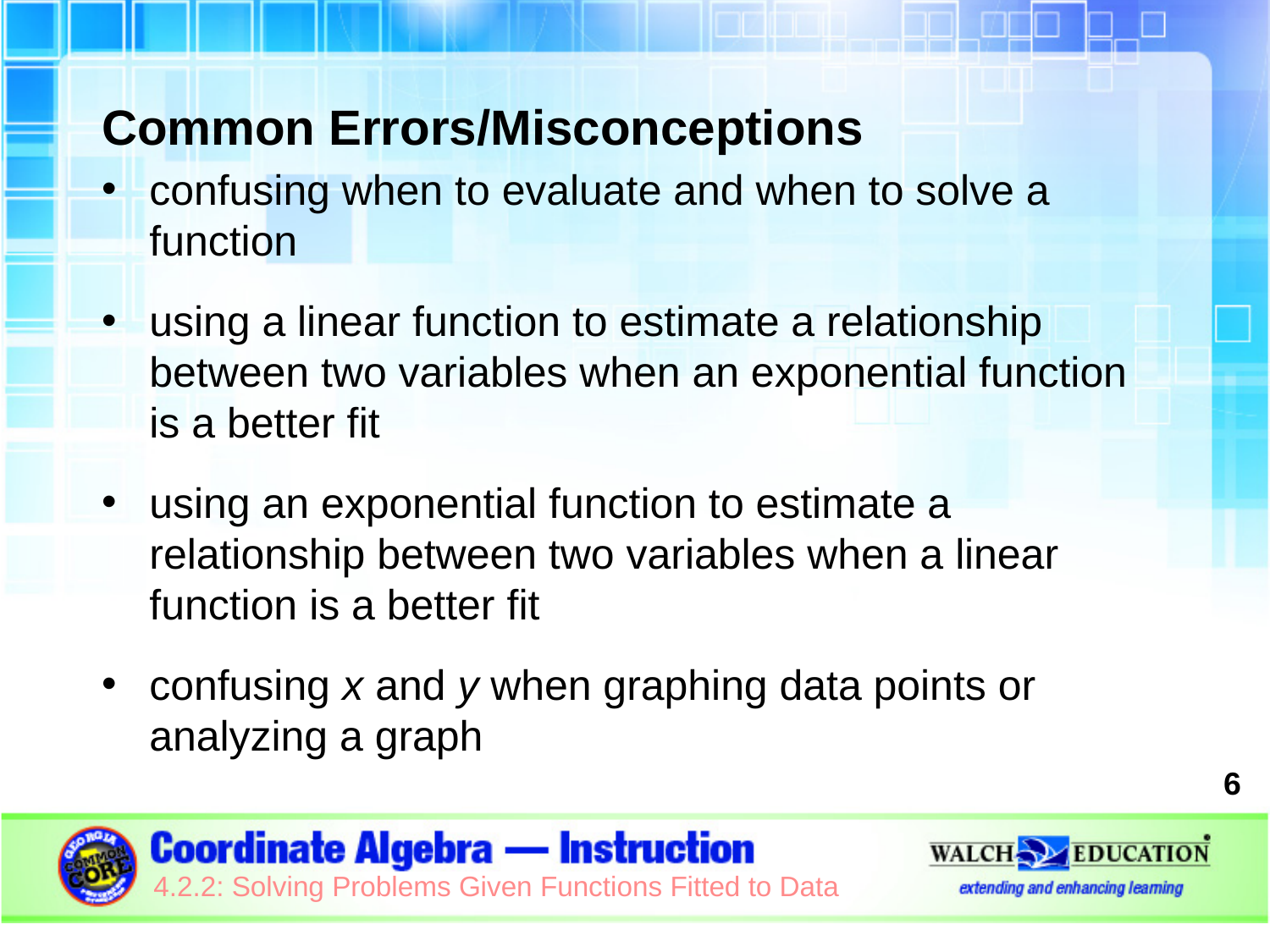

Common Errors/Misconceptions
confusing when to evaluate and when to solve a function
using a linear function to estimate a relationship between two variables when an exponential function is a better fit
using an exponential function to estimate a relationship between two variables when a linear function is a better fit
confusing x and y when graphing data points or analyzing a graph
6
4.2.2: Solving Problems Given Functions Fitted to Data